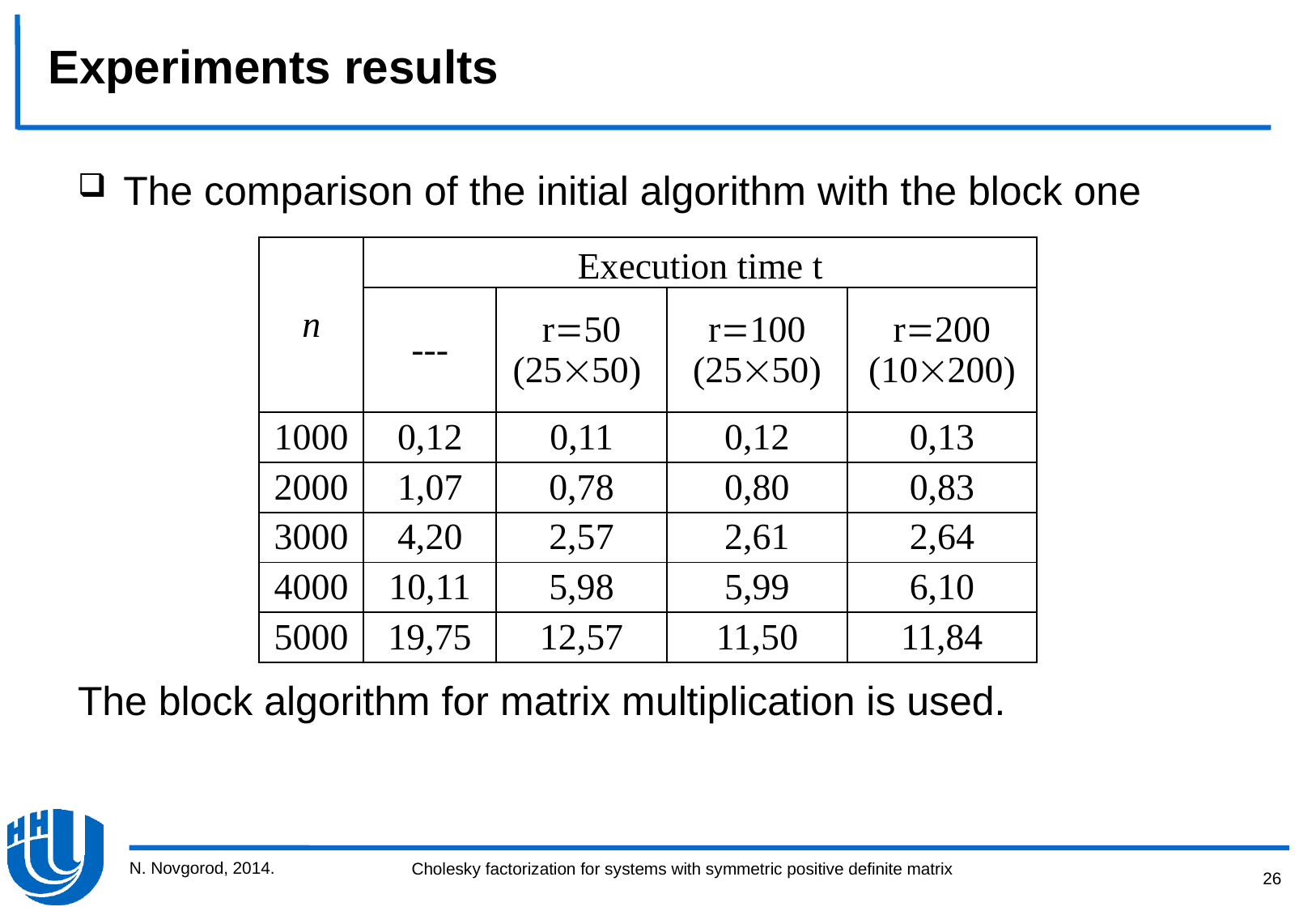

Experiments results
The comparison of the initial algorithm with the block one

The block algorithm for matrix multiplication is used.
| n | Execution time t |  |  |  |
| --- | --- | --- | --- | --- |
|  | --- | r=50 (25×50) | r=100 (25×50) | r=200 (10×200) |
| 1000 | 0,12 | 0,11 | 0,12 | 0,13 |
| 2000 | 1,07 | 0,78 | 0,80 | 0,83 |
| 3000 | 4,20 | 2,57 | 2,61 | 2,64 |
| 4000 | 10,11 | 5,98 | 5,99 | 6,10 |
| 5000 | 19,75 | 12,57 | 11,50 | 11,84 |

N. Novgorod, 2014.
26
Cholesky factorization for systems with symmetric positive definite matrix